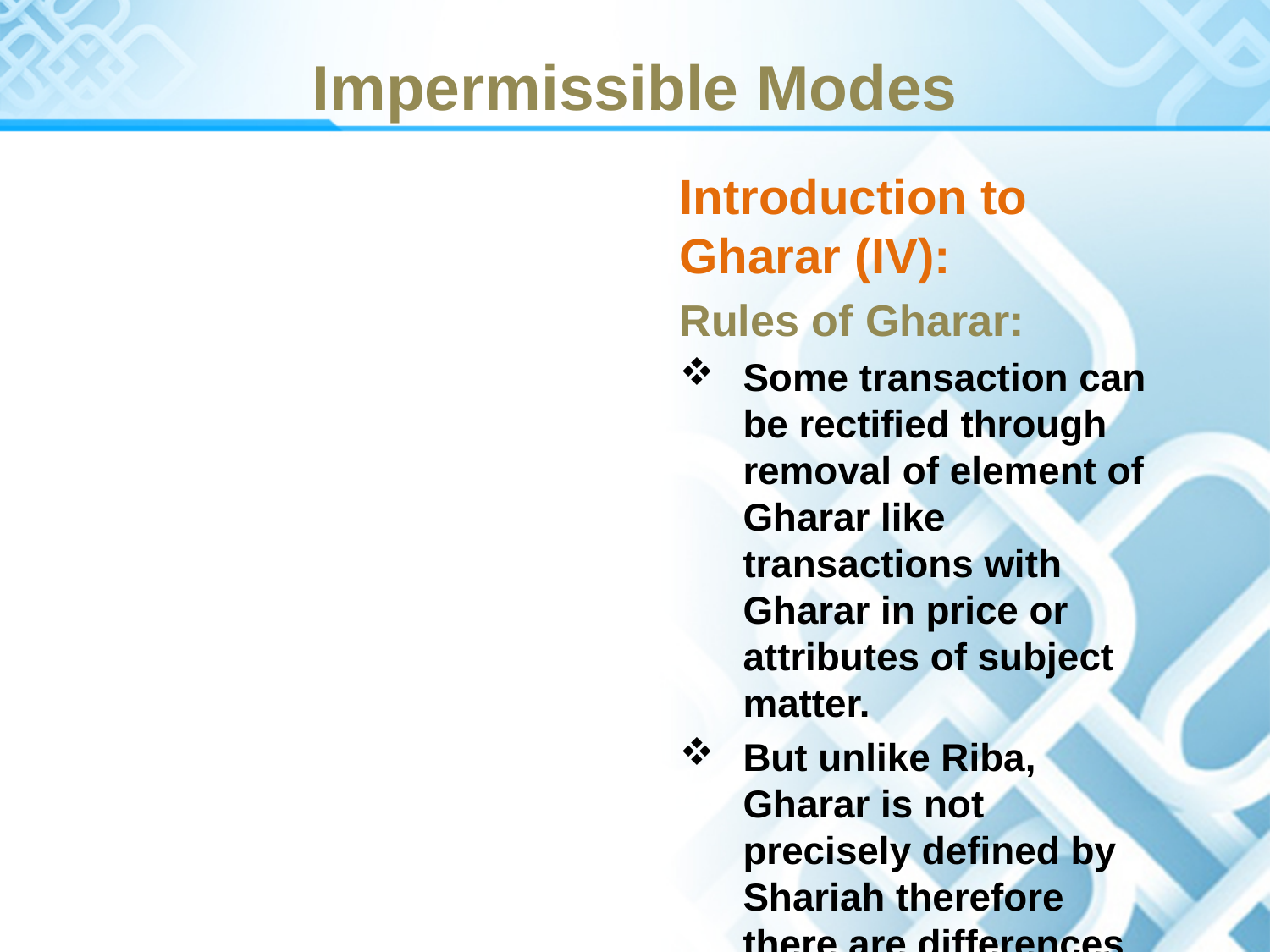

Impermissible Modes
Introduction to Gharar (IV):
Rules of Gharar:
Some transaction can be rectified through removal of element of Gharar like transactions with Gharar in price or attributes of subject matter.
But unlike Riba, Gharar is not precisely defined by Shariah therefore there are differences among Jurists and schools of Fiqh in details of Gharar.